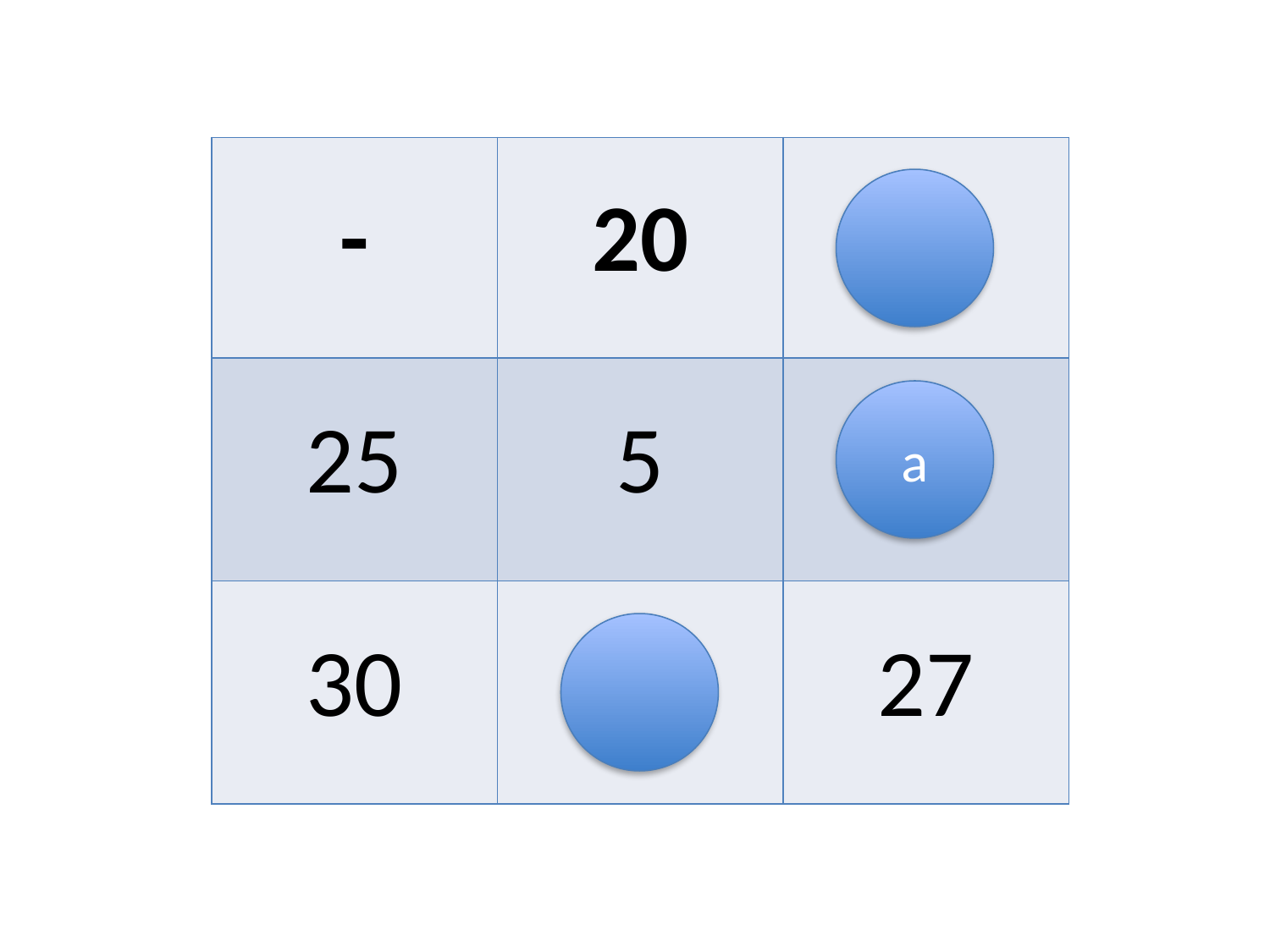

| - | 20 | 3 |
| --- | --- | --- |
| 25 | 5 | 22 |
| 30 | 10 | 27 |

a